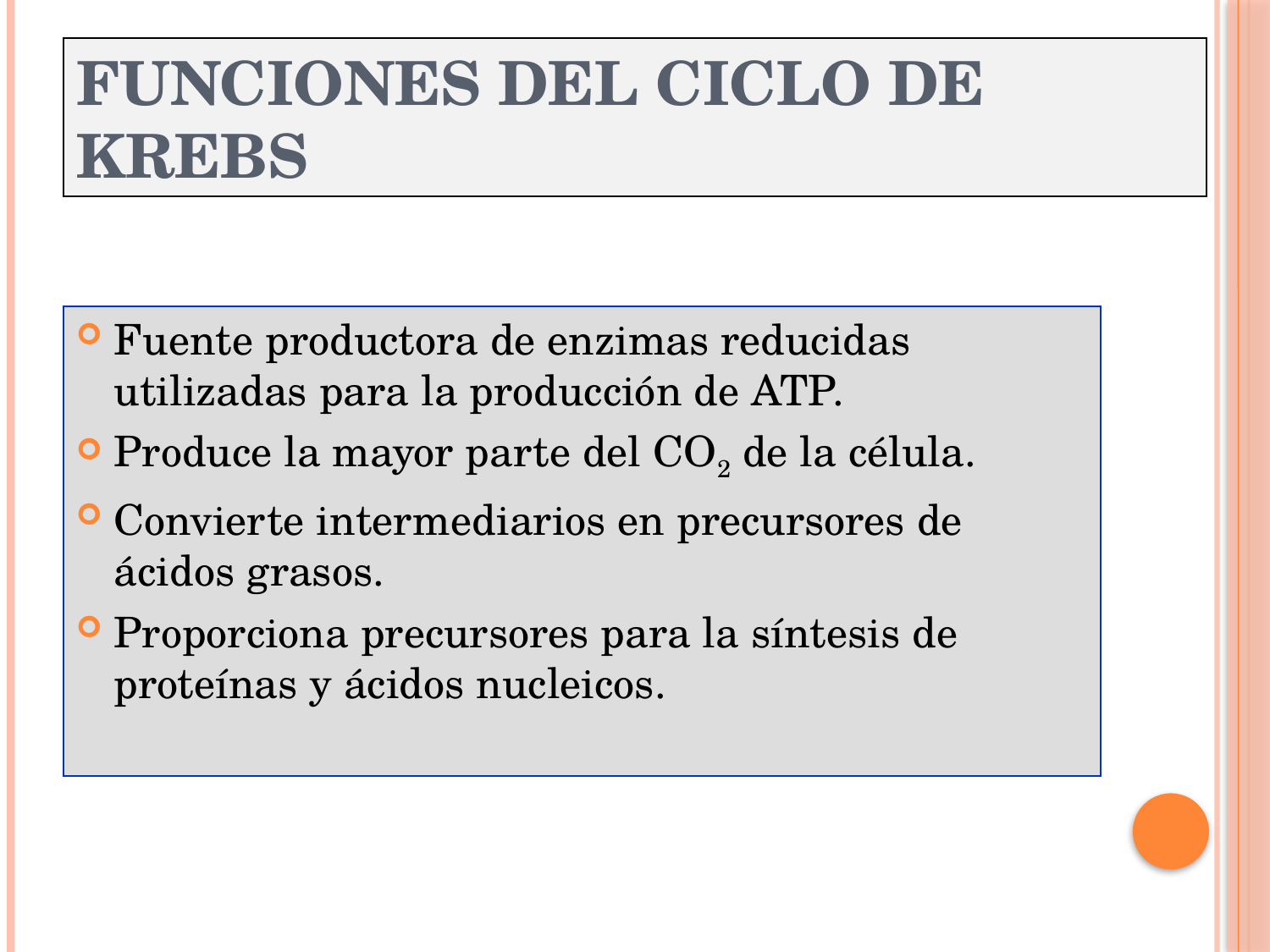

# FUNCIONES DEL CICLO DE KREBS
Fuente productora de enzimas reducidas utilizadas para la producción de ATP.
Produce la mayor parte del CO2 de la célula.
Convierte intermediarios en precursores de ácidos grasos.
Proporciona precursores para la síntesis de proteínas y ácidos nucleicos.